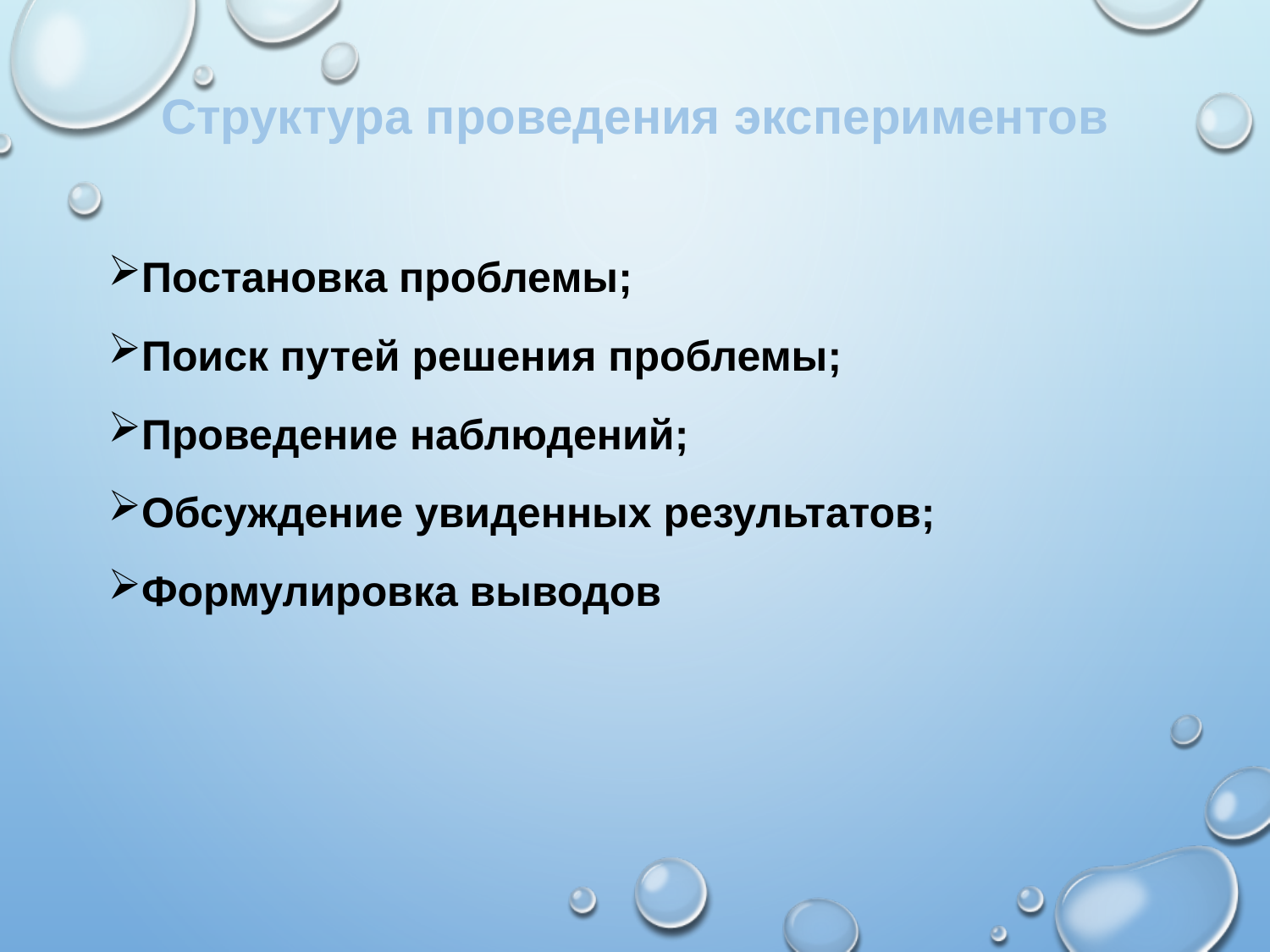

Структура проведения экспериментов

Постановка проблемы;
Поиск путей решения проблемы;
Проведение наблюдений;
Обсуждение увиденных результатов;
Формулировка выводов